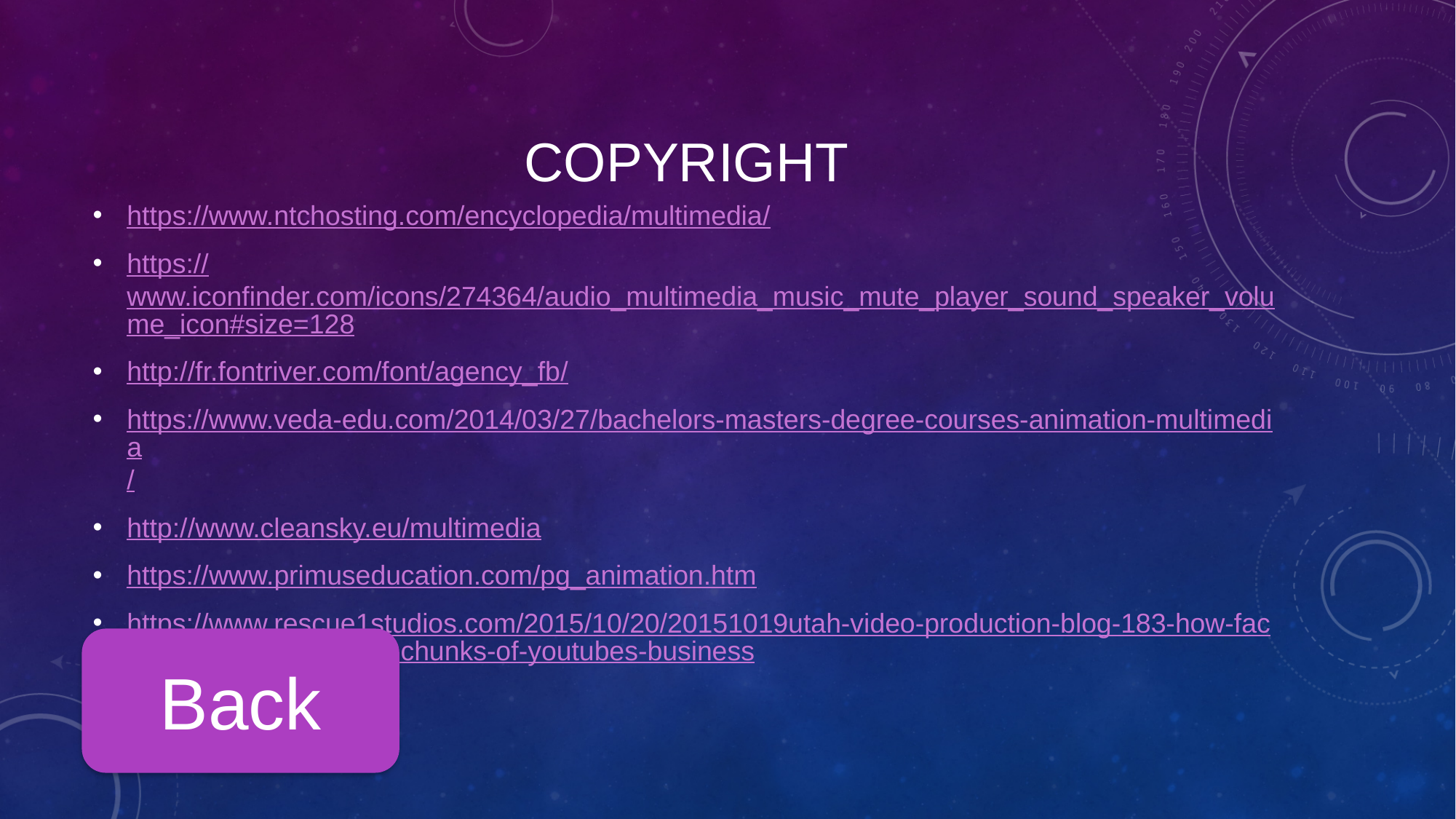

# Copyright
https://www.ntchosting.com/encyclopedia/multimedia/
https://www.iconfinder.com/icons/274364/audio_multimedia_music_mute_player_sound_speaker_volume_icon#size=128
http://fr.fontriver.com/font/agency_fb/
https://www.veda-edu.com/2014/03/27/bachelors-masters-degree-courses-animation-multimedia/
http://www.cleansky.eu/multimedia
https://www.primuseducation.com/pg_animation.htm
https://www.rescue1studios.com/2015/10/20/20151019utah-video-production-blog-183-how-facebook-is-stealing-vast-chunks-of-youtubes-business/

Back